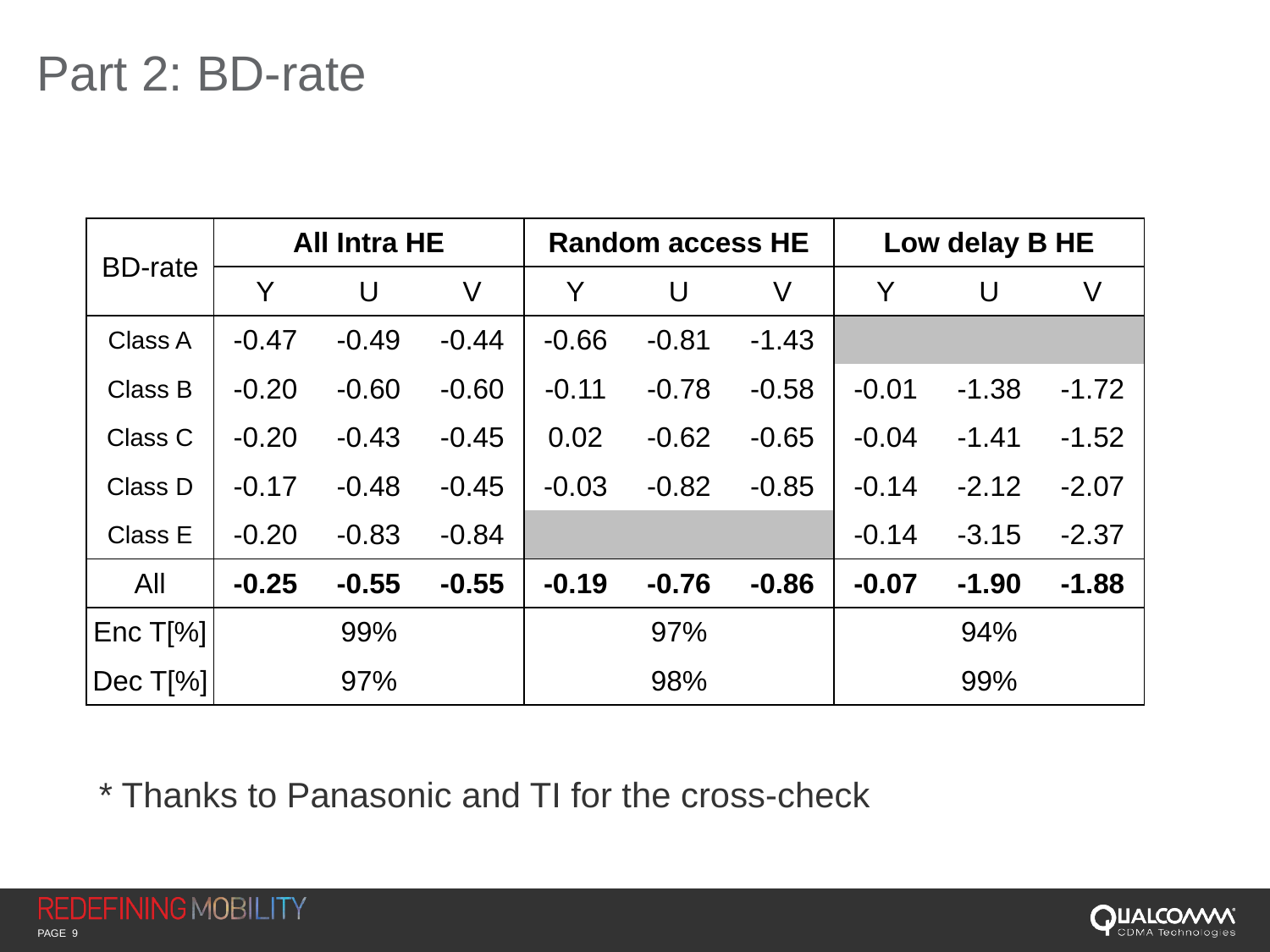

# Part 2: BD-rate

* Thanks to Panasonic and TI for the cross-check

| BD-rate | All Intra HE |  |  | Random access HE |  |  | Low delay B HE |  |  |
| --- | --- | --- | --- | --- | --- | --- | --- | --- | --- |
|  | Y | U | V | Y | U | V | Y | U | V |
| Class A | -0.47 | -0.49 | -0.44 | -0.66 | -0.81 | -1.43 |  |  |  |
| Class B | -0.20 | -0.60 | -0.60 | -0.11 | -0.78 | -0.58 | -0.01 | -1.38 | -1.72 |
| Class C | -0.20 | -0.43 | -0.45 | 0.02 | -0.62 | -0.65 | -0.04 | -1.41 | -1.52 |
| Class D | -0.17 | -0.48 | -0.45 | -0.03 | -0.82 | -0.85 | -0.14 | -2.12 | -2.07 |
| Class E | -0.20 | -0.83 | -0.84 |  |  |  | -0.14 | -3.15 | -2.37 |
| All | -0.25 | -0.55 | -0.55 | -0.19 | -0.76 | -0.86 | -0.07 | -1.90 | -1.88 |
| Enc T[%] | 99% |  |  | 97% |  |  | 94% |  |  |
| Dec T[%] | 97% |  |  | 98% |  |  | 99% |  |  |